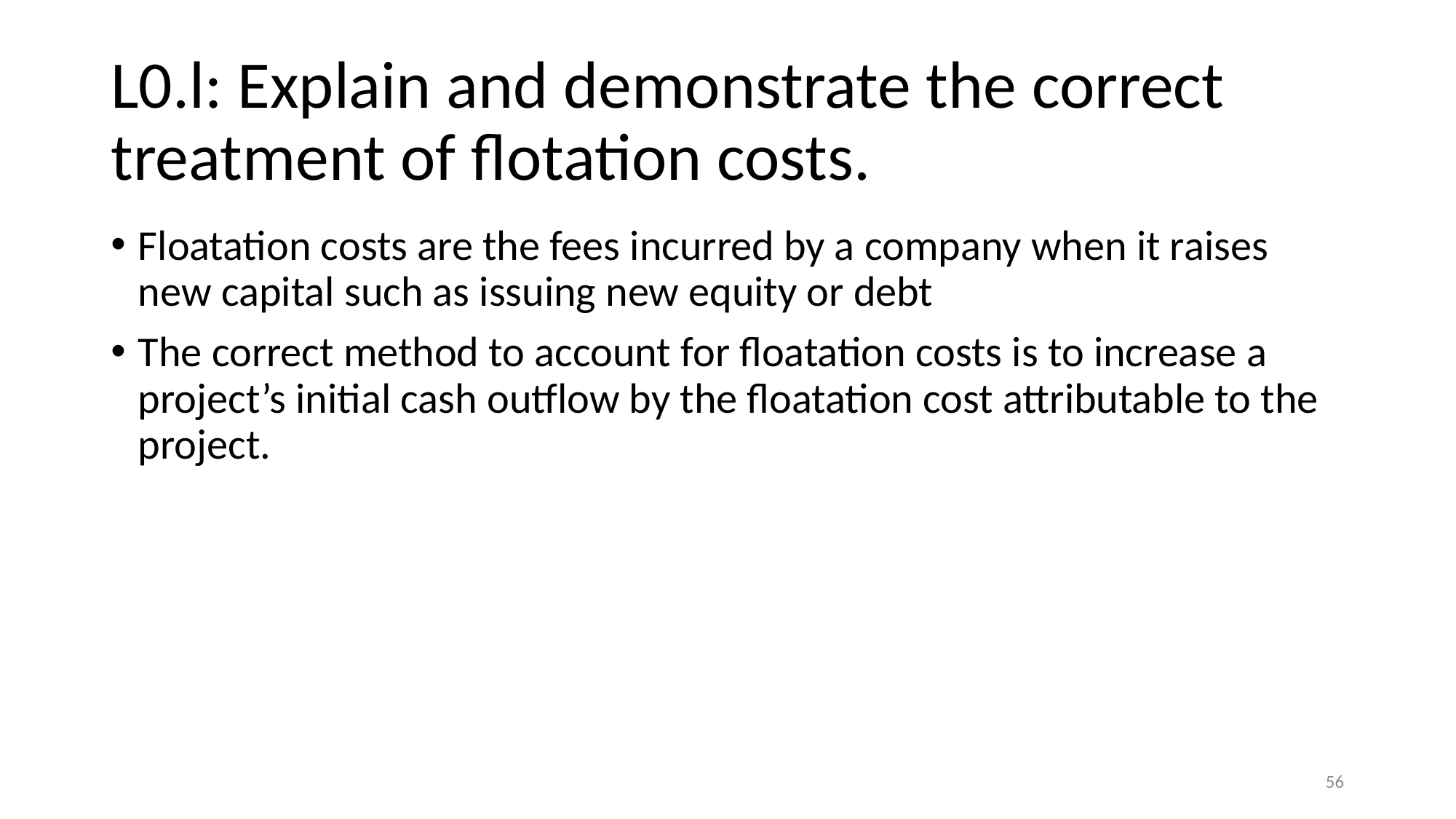

# L0.l: Explain and demonstrate the correct treatment of flotation costs.
Floatation costs are the fees incurred by a company when it raises new capital such as issuing new equity or debt
The correct method to account for floatation costs is to increase a project’s initial cash outflow by the floatation cost attributable to the project.
56